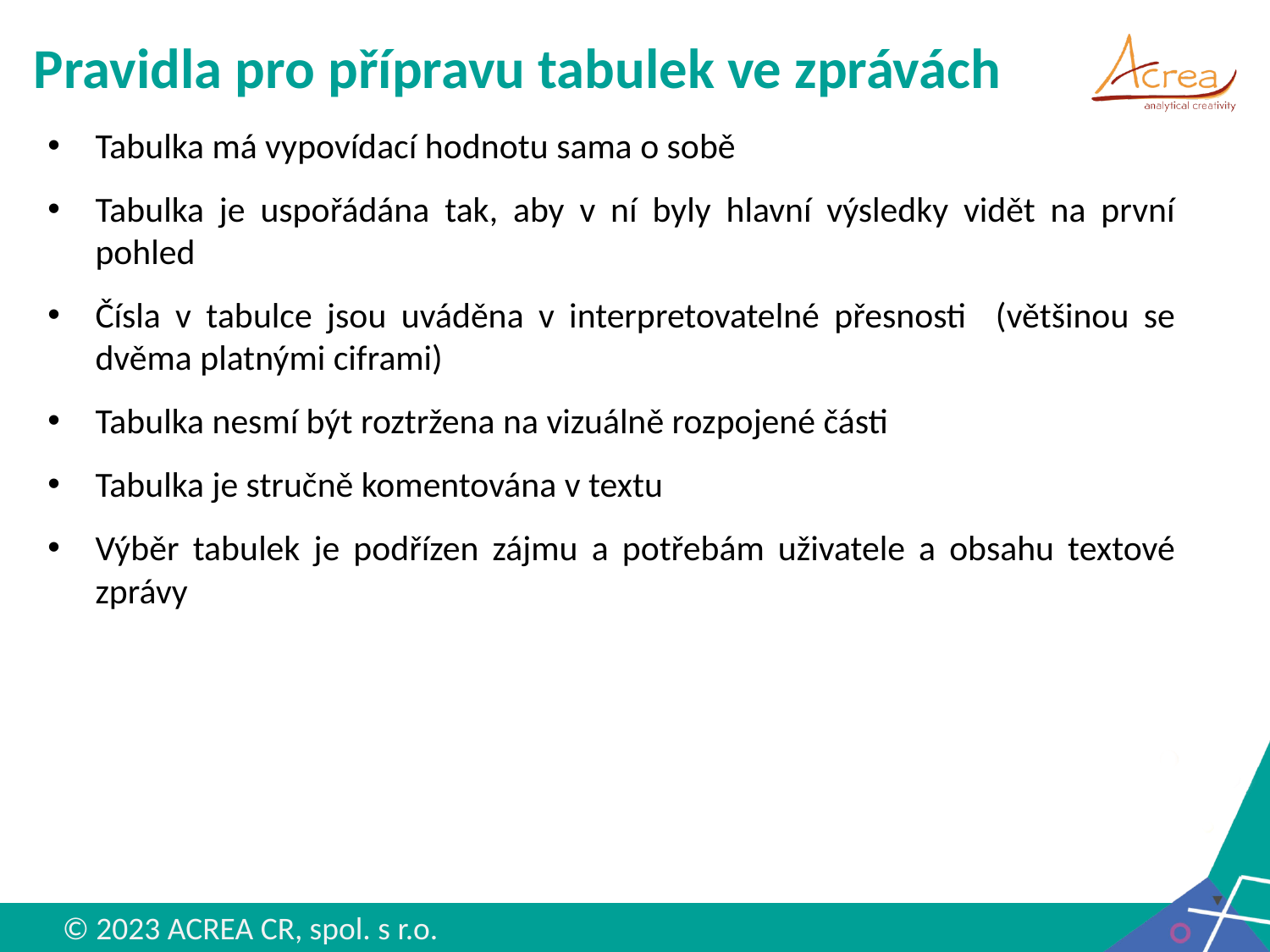

# Pravidla pro přípravu tabulek ve zprávách
Tabulka má vypovídací hodnotu sama o sobě
Tabulka je uspořádána tak, aby v ní byly hlavní výsledky vidět na první pohled
Čísla v tabulce jsou uváděna v interpretovatelné přesnosti  (většinou se dvěma platnými ciframi)
Tabulka nesmí být roztržena na vizuálně rozpojené části
Tabulka je stručně komentována v textu
Výběr tabulek je podřízen zájmu a potřebám uživatele a obsahu textové zprávy